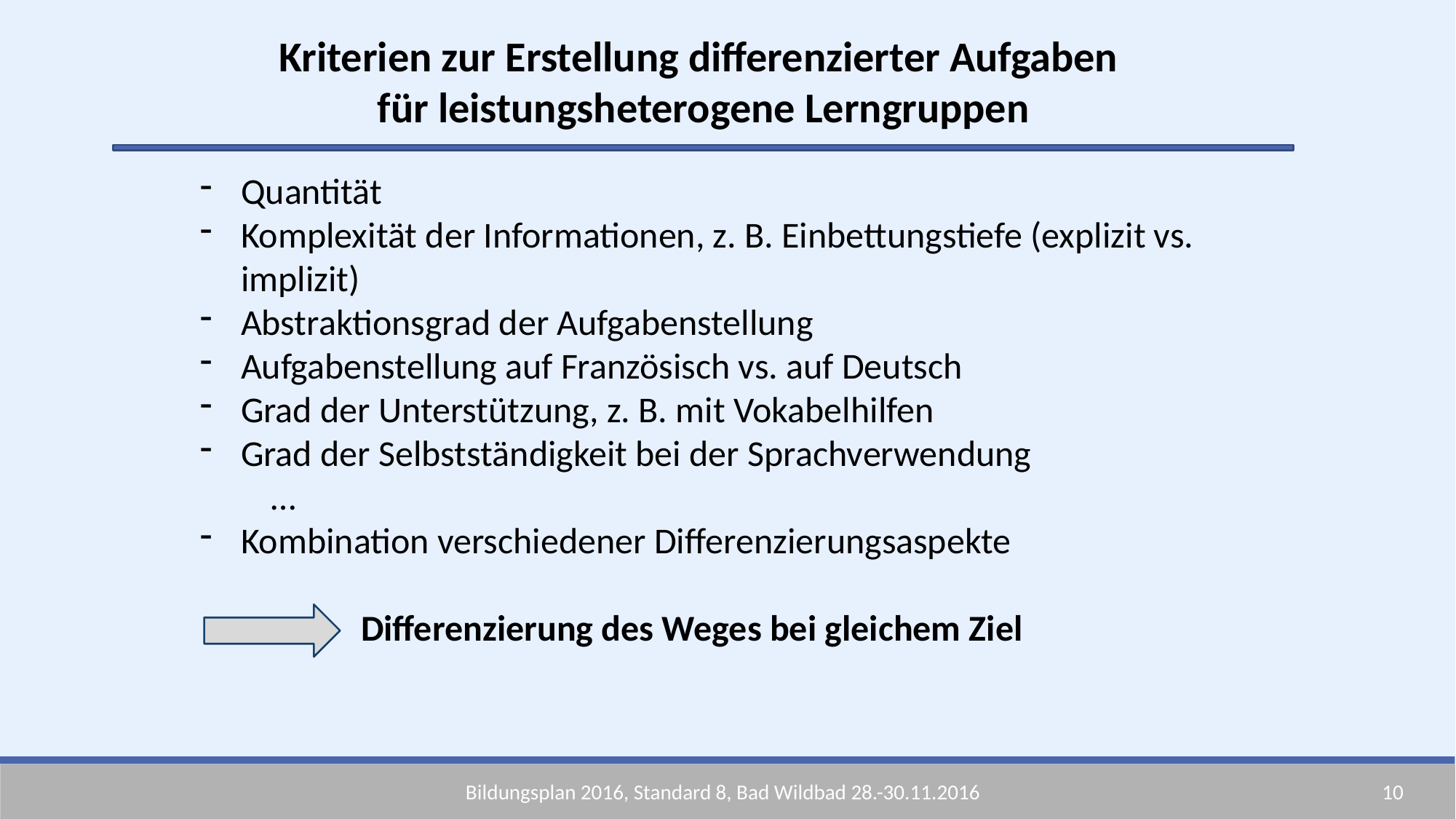

Kriterien zur Erstellung differenzierter Aufgaben
für leistungsheterogene Lerngruppen

Quantität
Komplexität der Informationen, z. B. Einbettungstiefe (explizit vs. implizit)
Abstraktionsgrad der Aufgabenstellung
Aufgabenstellung auf Französisch vs. auf Deutsch
Grad der Unterstützung, z. B. mit Vokabelhilfen
Grad der Selbstständigkeit bei der Sprachverwendung
                      …
Kombination verschiedener Differenzierungsaspekte

                                 Differenzierung des Weges bei gleichem Ziel